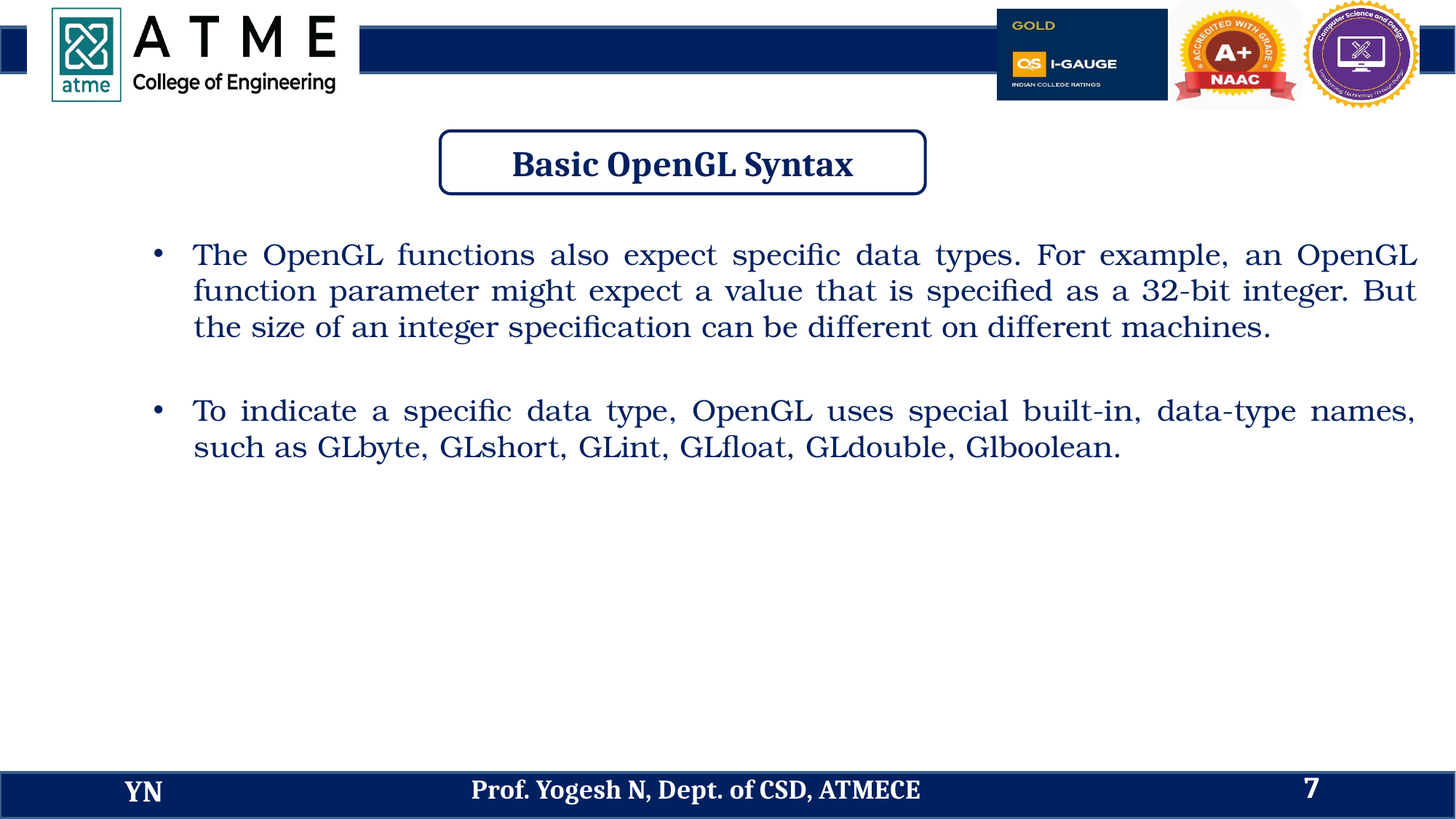

Basic OpenGL Syntax
The OpenGL functions also expect specific data types. For example, an OpenGL function parameter might expect a value that is specified as a 32-bit integer. But the size of an integer specification can be different on different machines.

To indicate a specific data type, OpenGL uses special built-in, data-type names, such as GLbyte, GLshort, GLint, GLfloat, GLdouble, Glboolean.
7
Prof. Yogesh N, Dept. of CSD, ATMECE
YN